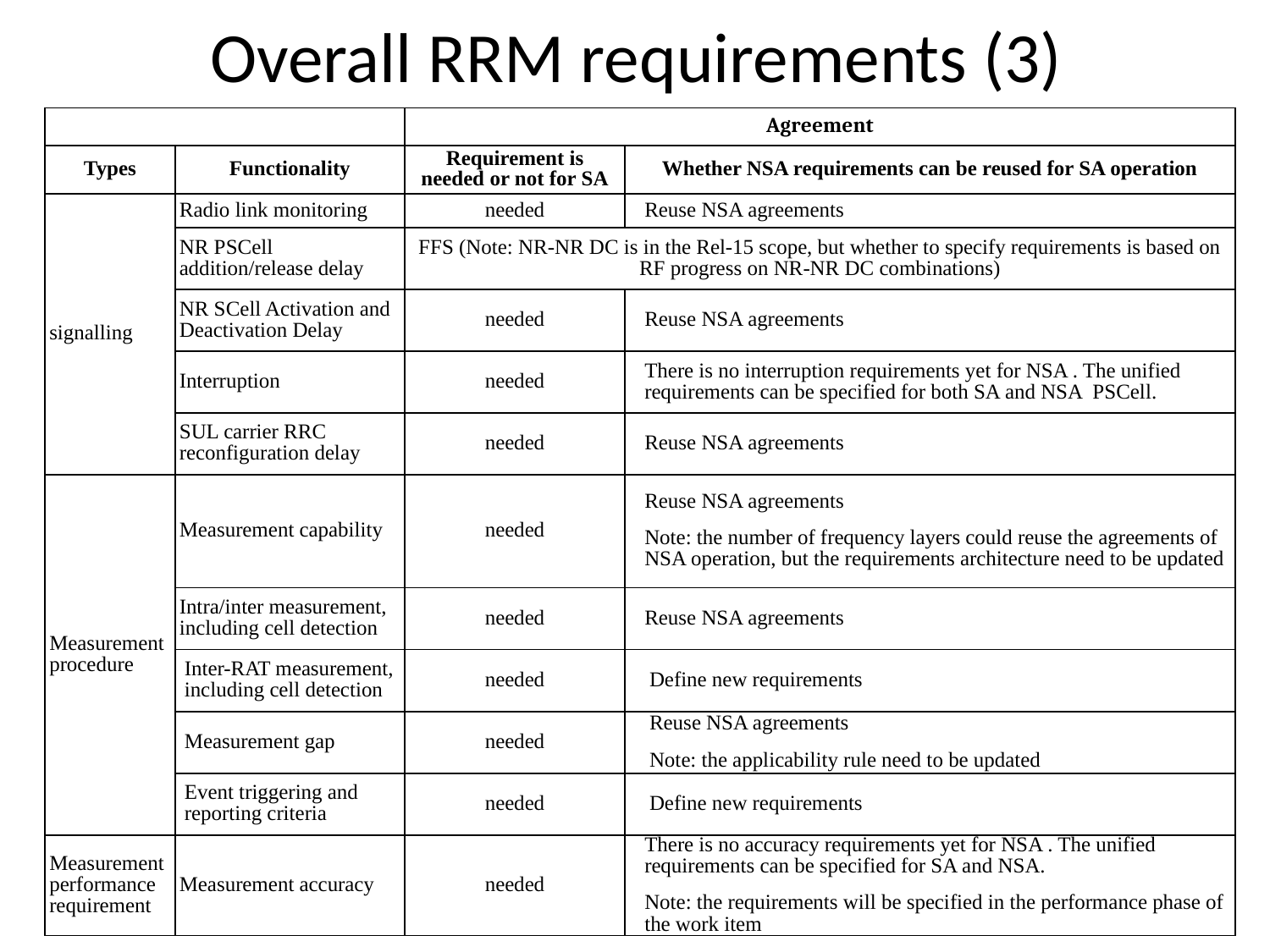

# Overall RRM requirements (3)
|  |  | Agreement |  |
| --- | --- | --- | --- |
| Types | Functionality | Requirement is needed or not for SA | Whether NSA requirements can be reused for SA operation |
| signalling | Radio link monitoring | needed | Reuse NSA agreements |
|  | NR PSCell addition/release delay | FFS (Note: NR-NR DC is in the Rel-15 scope, but whether to specify requirements is based on RF progress on NR-NR DC combinations) |  |
|  | NR SCell Activation and Deactivation Delay | needed | Reuse NSA agreements |
|  | Interruption | needed | There is no interruption requirements yet for NSA . The unified requirements can be specified for both SA and NSA PSCell. |
|  | SUL carrier RRC reconfiguration delay | needed | Reuse NSA agreements |
| Measurement procedure | Measurement capability | needed | Reuse NSA agreements Note: the number of frequency layers could reuse the agreements of NSA operation, but the requirements architecture need to be updated |
|  | Intra/inter measurement, including cell detection | needed | Reuse NSA agreements |
|  | Inter-RAT measurement, including cell detection | needed | Define new requirements |
|  | Measurement gap | needed | Reuse NSA agreements Note: the applicability rule need to be updated |
|  | Event triggering and reporting criteria | needed | Define new requirements |
| Measurement performance requirement | Measurement accuracy | needed | There is no accuracy requirements yet for NSA . The unified requirements can be specified for SA and NSA. Note: the requirements will be specified in the performance phase of the work item |